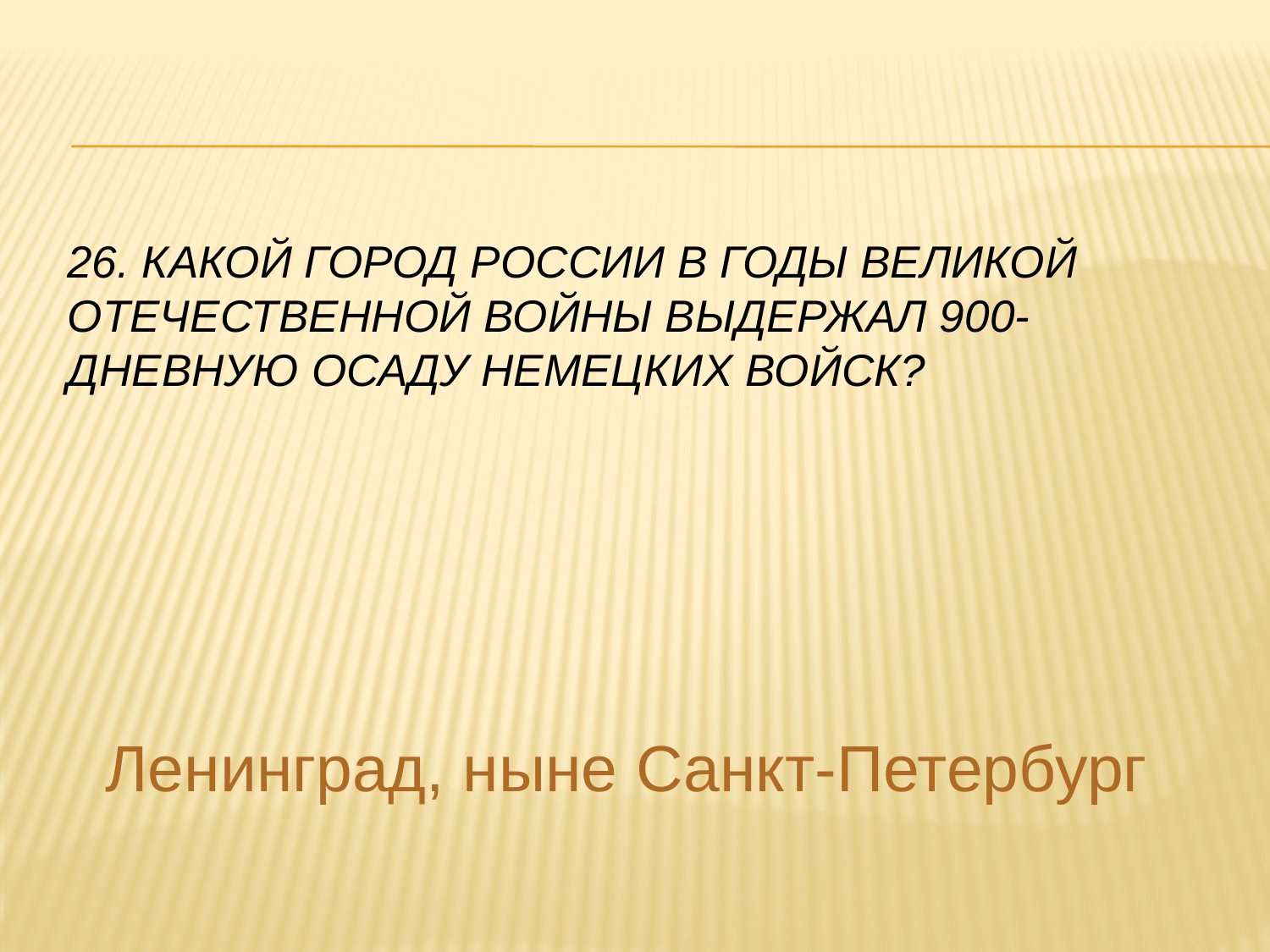

# 26. Какой город России в годы Великой Отечественной войны выдержал 900-дневную осаду немецких войск?
Ленинград, ныне Санкт-Петербург